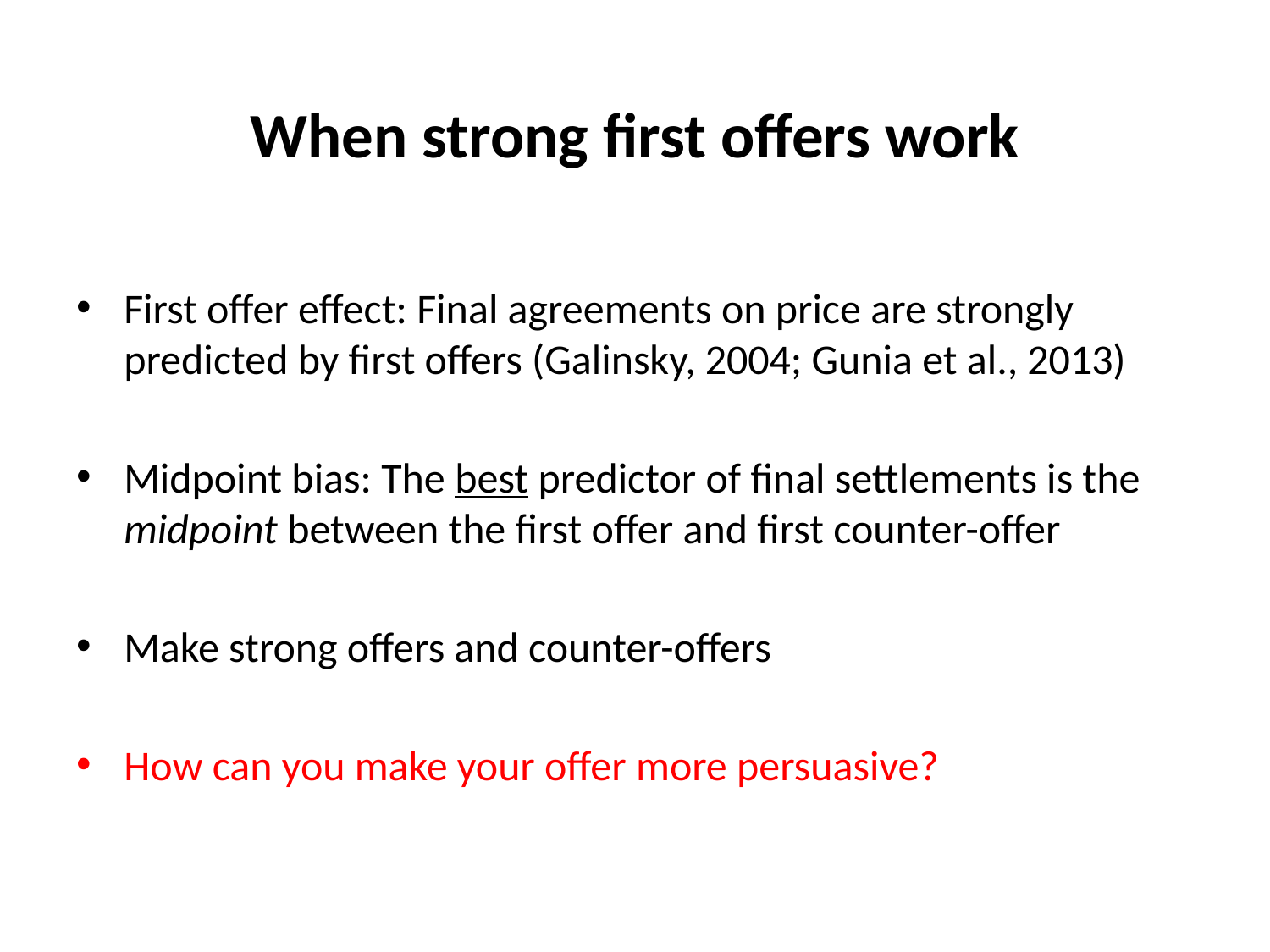

# When strong first offers work
First offer effect: Final agreements on price are strongly predicted by first offers (Galinsky, 2004; Gunia et al., 2013)

Midpoint bias: The best predictor of final settlements is the midpoint between the first offer and first counter-offer

Make strong offers and counter-offers

How can you make your offer more persuasive?